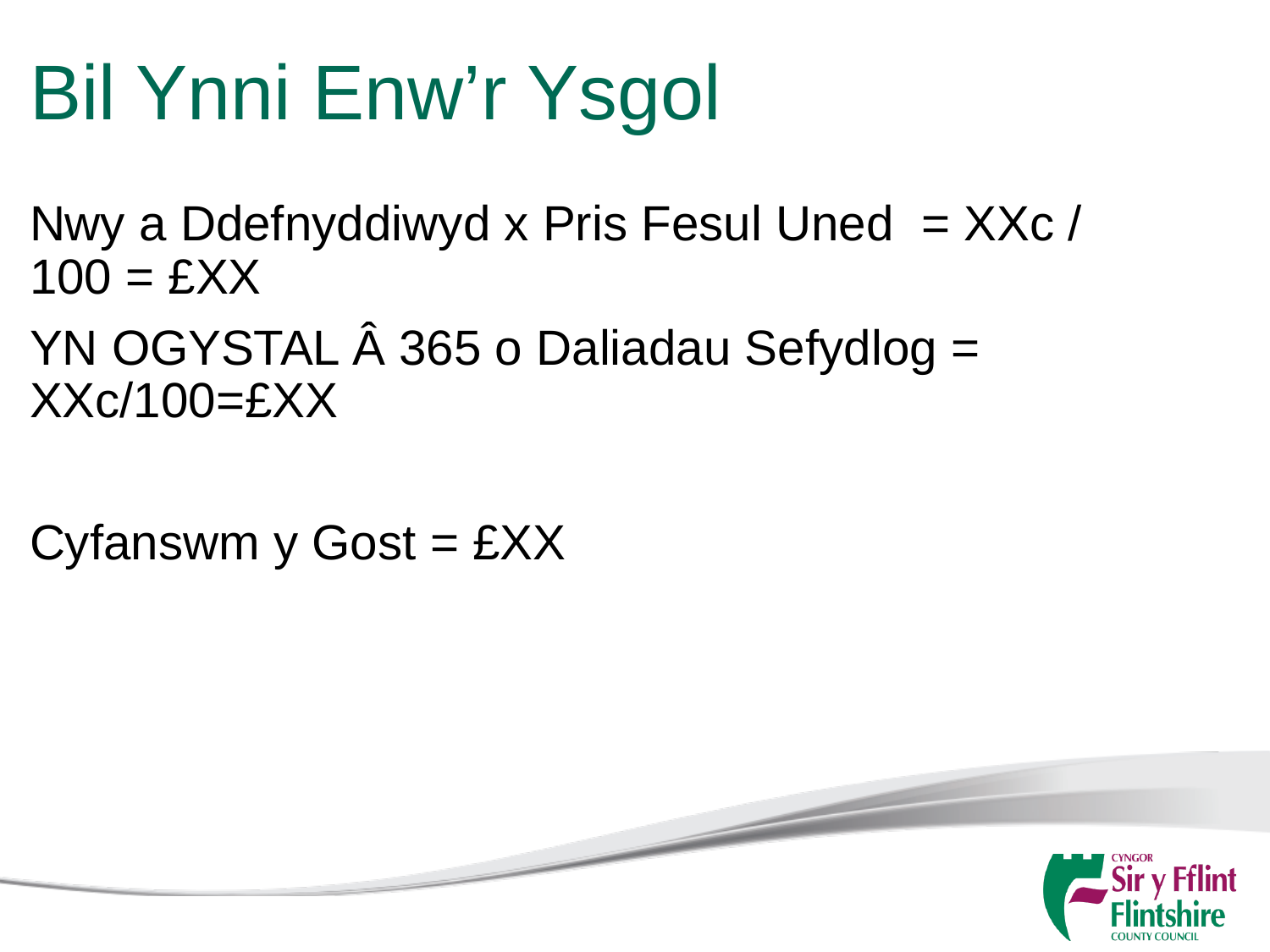

# Bil Ynni Enw’r Ysgol
Nwy a Ddefnyddiwyd x Pris Fesul Uned  = XXc / 100 = £XX
YN OGYSTAL Â 365 o Daliadau Sefydlog = XXc/100=£XX

Cyfanswm y Gost = £XX